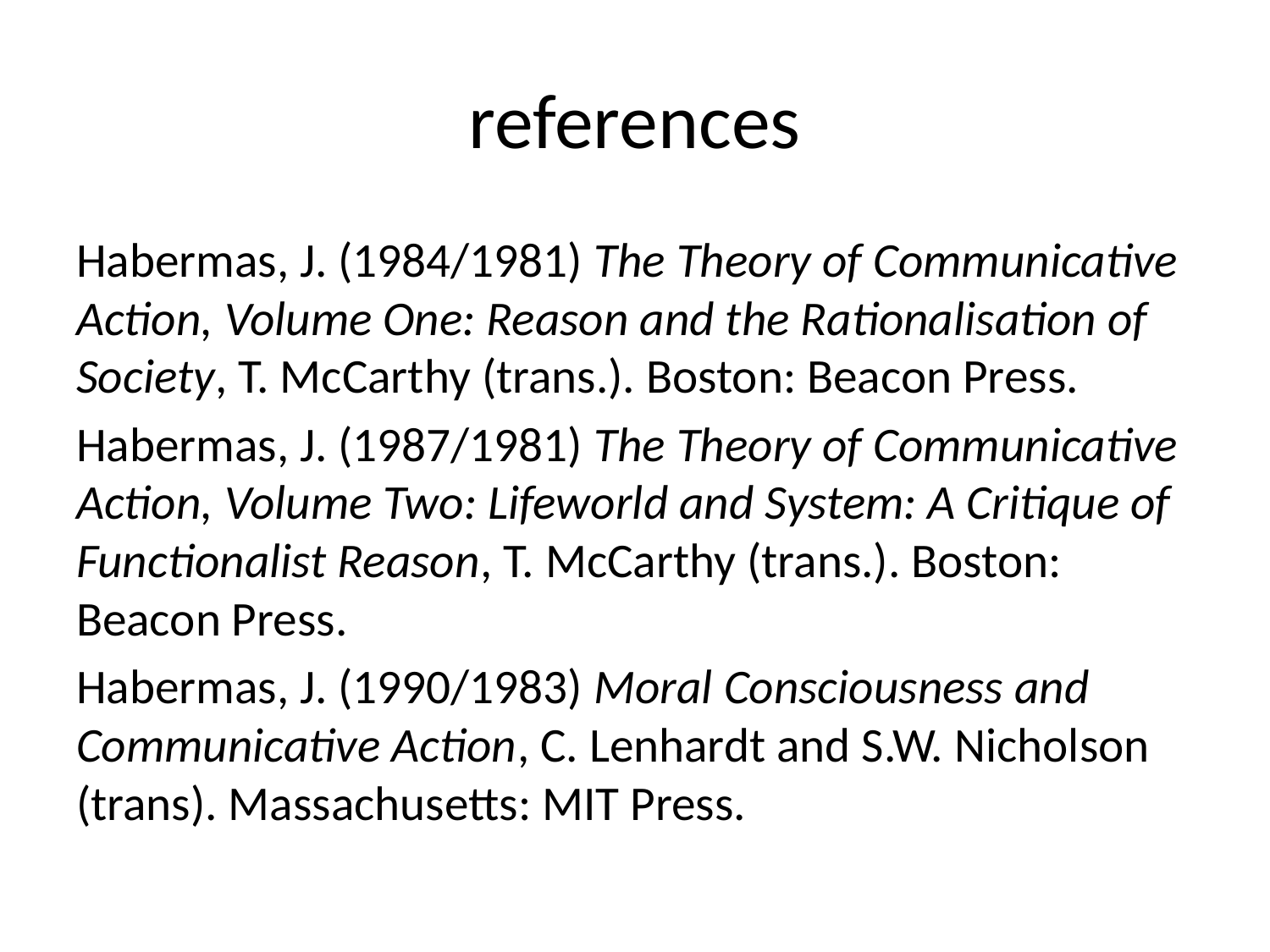

# references
Habermas, J. (1984/1981) The Theory of Communicative Action, Volume One: Reason and the Rationalisation of Society, T. McCarthy (trans.). Boston: Beacon Press.
Habermas, J. (1987/1981) The Theory of Communicative Action, Volume Two: Lifeworld and System: A Critique of Functionalist Reason, T. McCarthy (trans.). Boston: Beacon Press.
Habermas, J. (1990/1983) Moral Consciousness and Communicative Action, C. Lenhardt and S.W. Nicholson (trans). Massachusetts: MIT Press.